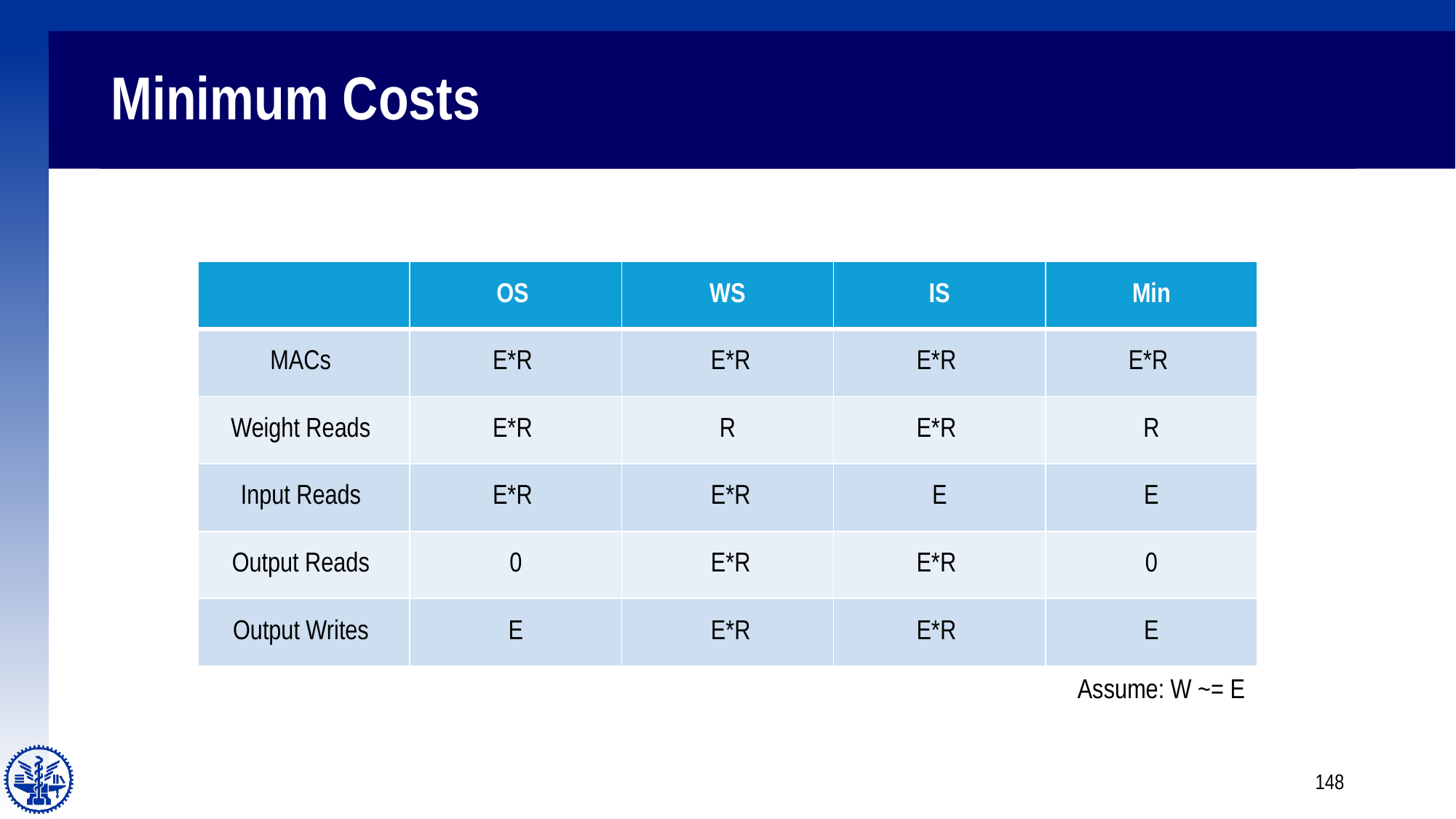

# Minimum Costs
|  | OS | WS | IS | Min |
| --- | --- | --- | --- | --- |
| MACs | E\*R | E\*R | E\*R | E\*R |
| Weight Reads | E\*R | R | E\*R | R |
| Input Reads | E\*R | E\*R | E | E |
| Output Reads | 0 | E\*R | E\*R | 0 |
| Output Writes | E | E\*R | E\*R | E |
Assume: W ~= E
148